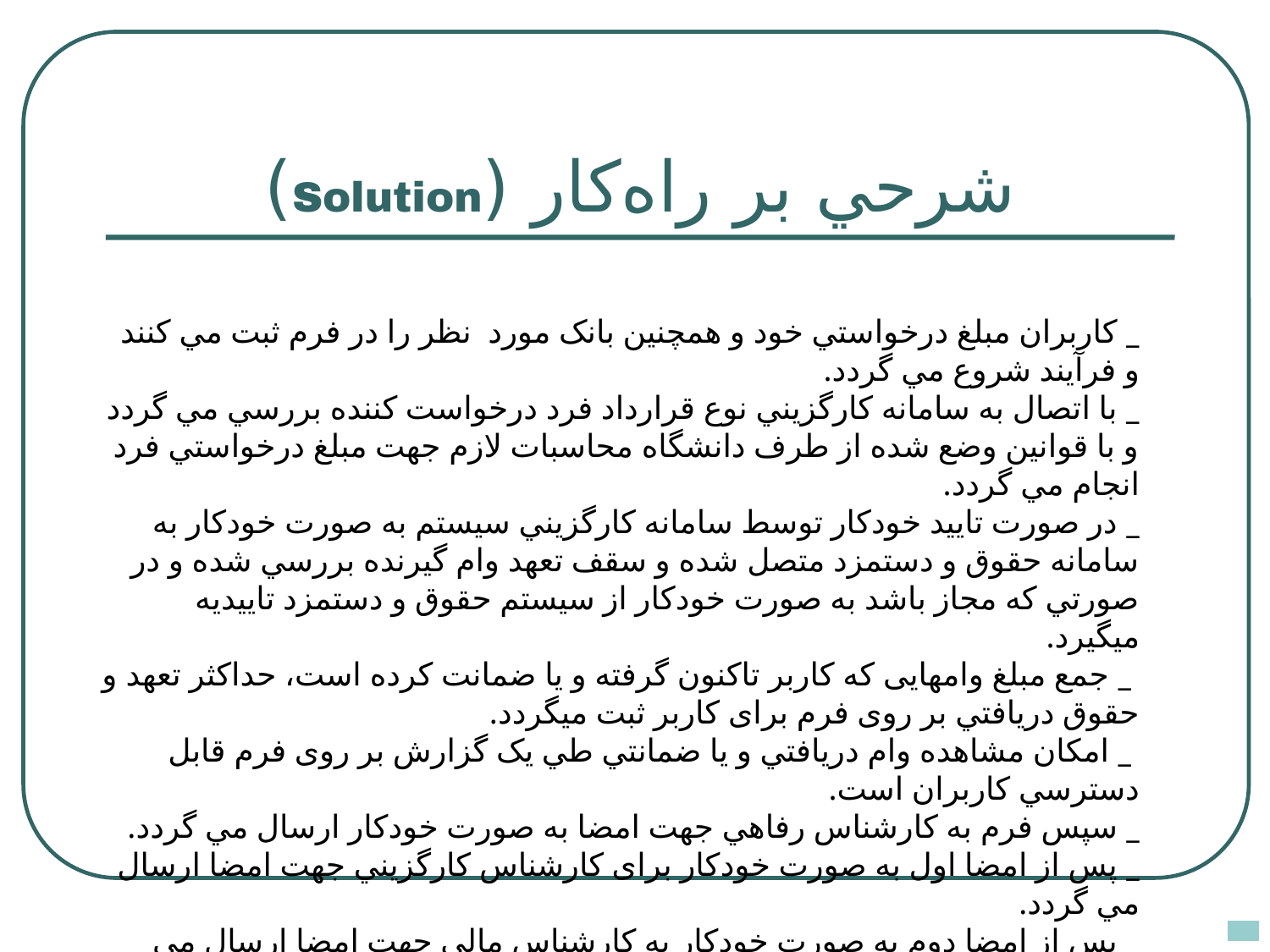

# شرحي بر راه‌كار (Solution)
_ کاربران مبلغ درخواستي خود و همچنين بانک مورد  نظر را در فرم ثبت مي کنند و فرآيند شروع مي گردد.
_ با اتصال به سامانه کارگزيني نوع قرارداد فرد درخواست کننده بررسي مي گردد و با قوانين وضع شده از طرف دانشگاه محاسبات لازم جهت مبلغ درخواستي فرد انجام مي گردد.
_ در صورت تاييد خودکار توسط سامانه کارگزيني سيستم به صورت خودکار به سامانه حقوق و دستمزد متصل شده و سقف تعهد وام گيرنده بررسي شده و در صورتي که مجاز باشد به صورت خودکار از سیستم حقوق و دستمزد تاييدیه ميگیرد.
 _ جمع مبلغ وامهایی که کاربر تاکنون گرفته و يا ضمانت کرده است، حداکثر تعهد و حقوق دريافتي بر روی فرم برای کاربر ثبت ميگردد.
 _ امکان مشاهده وام دريافتي و يا ضمانتي طي یک گزارش بر روی فرم قابل دسترسي کاربران است.
_ سپس فرم به کارشناس رفاهي جهت امضا به صورت خودکار ارسال مي گردد.
_ پس از امضا اول به صورت خودکار برای کارشناس کارگزيني جهت امضا ارسال مي گردد.
_ پس از امضا دوم به صورت خودکار به کارشناس مالي جهت امضا ارسال مي گردد.
_ پس از امضا سوم و نهايي دو فرم جديد از نوع معرفي به بانک و کسر اقساط صادر ميگردد.
فرم کسر اقساط به صورت خودکار به مدیر مالي جهت امضا ارسال مي گردد و پس از امضا مدير مالي پيوست فرم درخواست اصلي مي گردد.
_فرم دوم يعني فرم معرفي به بانک با امضا رئيس اداره رفاه به بانک مربوطه به صورت خودکار ارسال مي گردد و همچنين پيوست فرم در خواست  مي شود
_ در نهايت مبلغ تاييد شده به صورت خودکار در بانک اطلاعاتي حقوق و دستمزد ثبت مي گردد.
_ فرم به صورت خودکار در بایگانی سازمان و در پرونده پرسنلي افراد ثبت مي گردد.